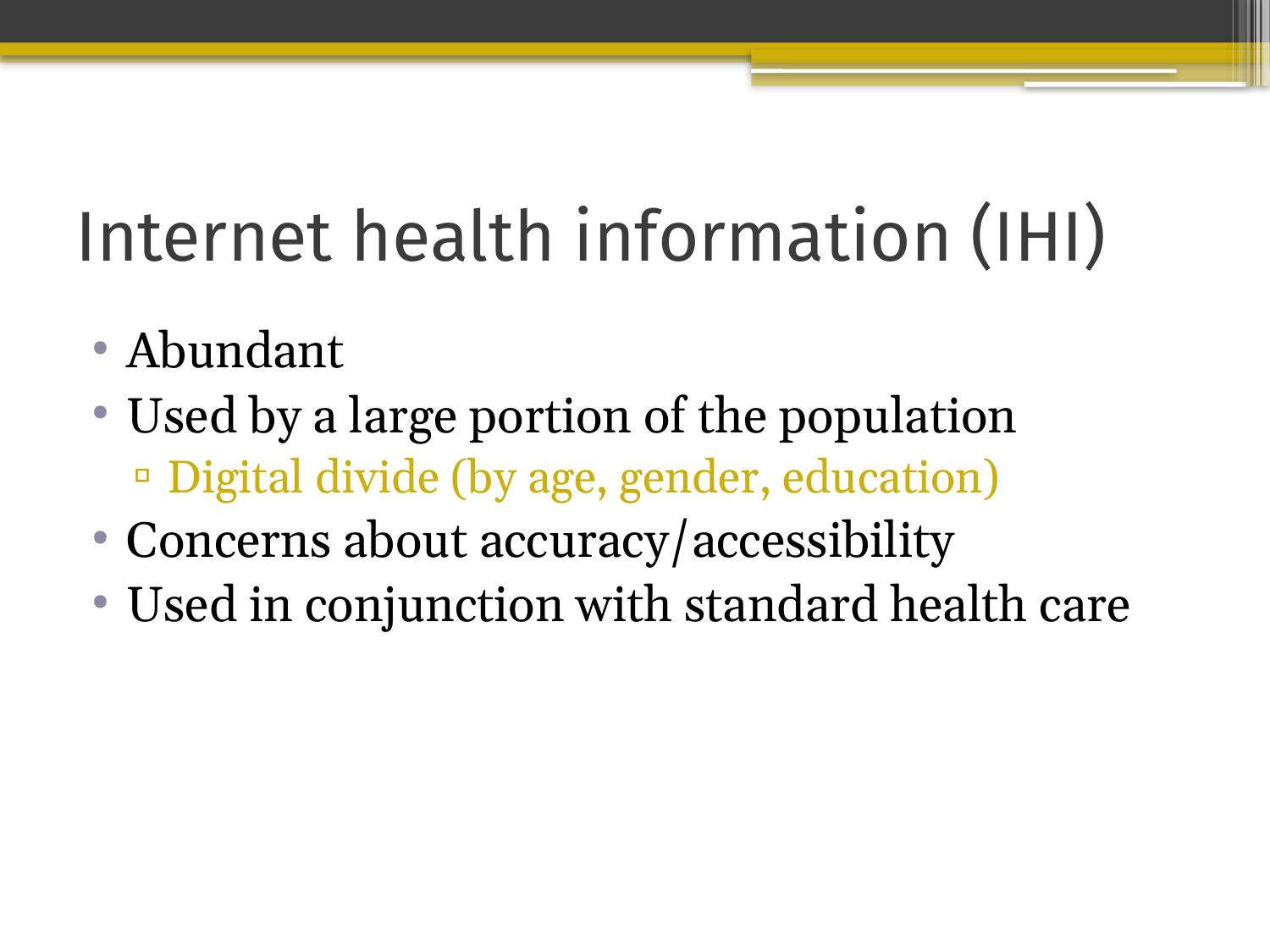

# Internet health information (IHI)
Abundant
Used by a large portion of the population
Digital divide (by age, gender, education)
Concerns about accuracy/accessibility
Used in conjunction with standard health care